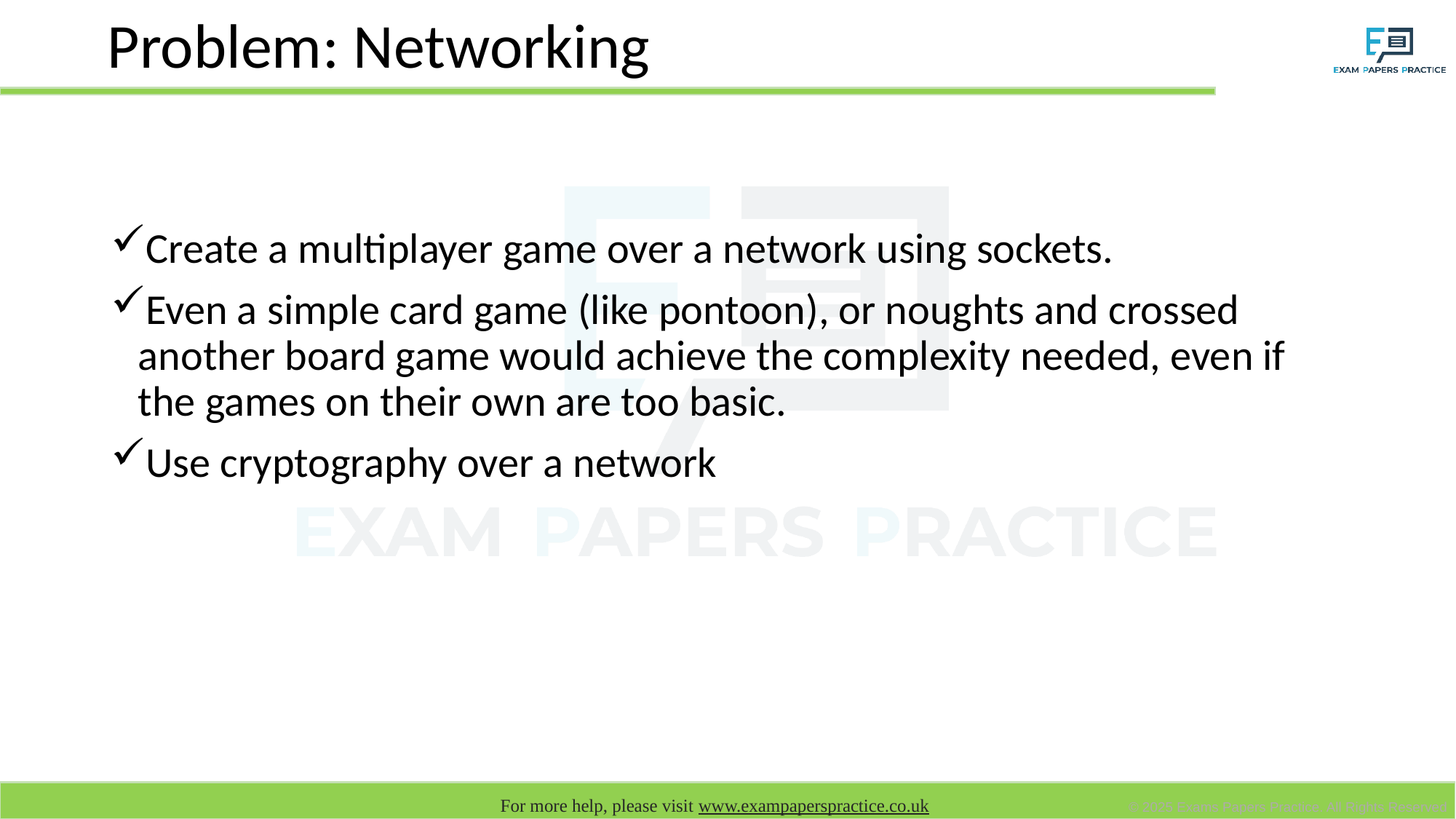

# Problem: Networking
Create a multiplayer game over a network using sockets.
Even a simple card game (like pontoon), or noughts and crossed another board game would achieve the complexity needed, even if the games on their own are too basic.
Use cryptography over a network